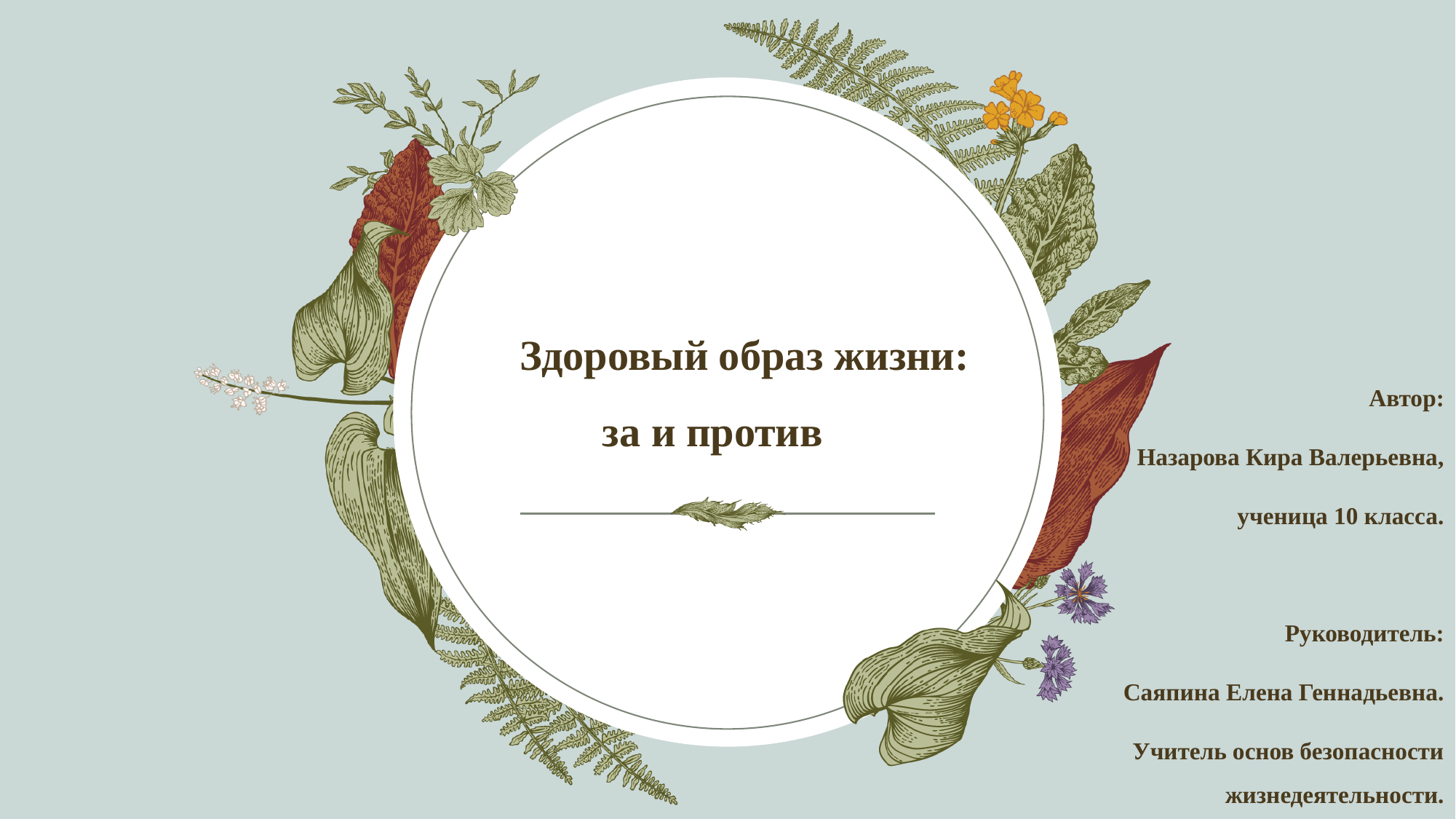

# Здоровый образ жизни: за и против
Автор:
Назарова Кира Валерьевна,
 ученица 10 класса.

Руководитель:
Саяпина Елена Геннадьевна.
Учитель основ безопасности жизнедеятельности.